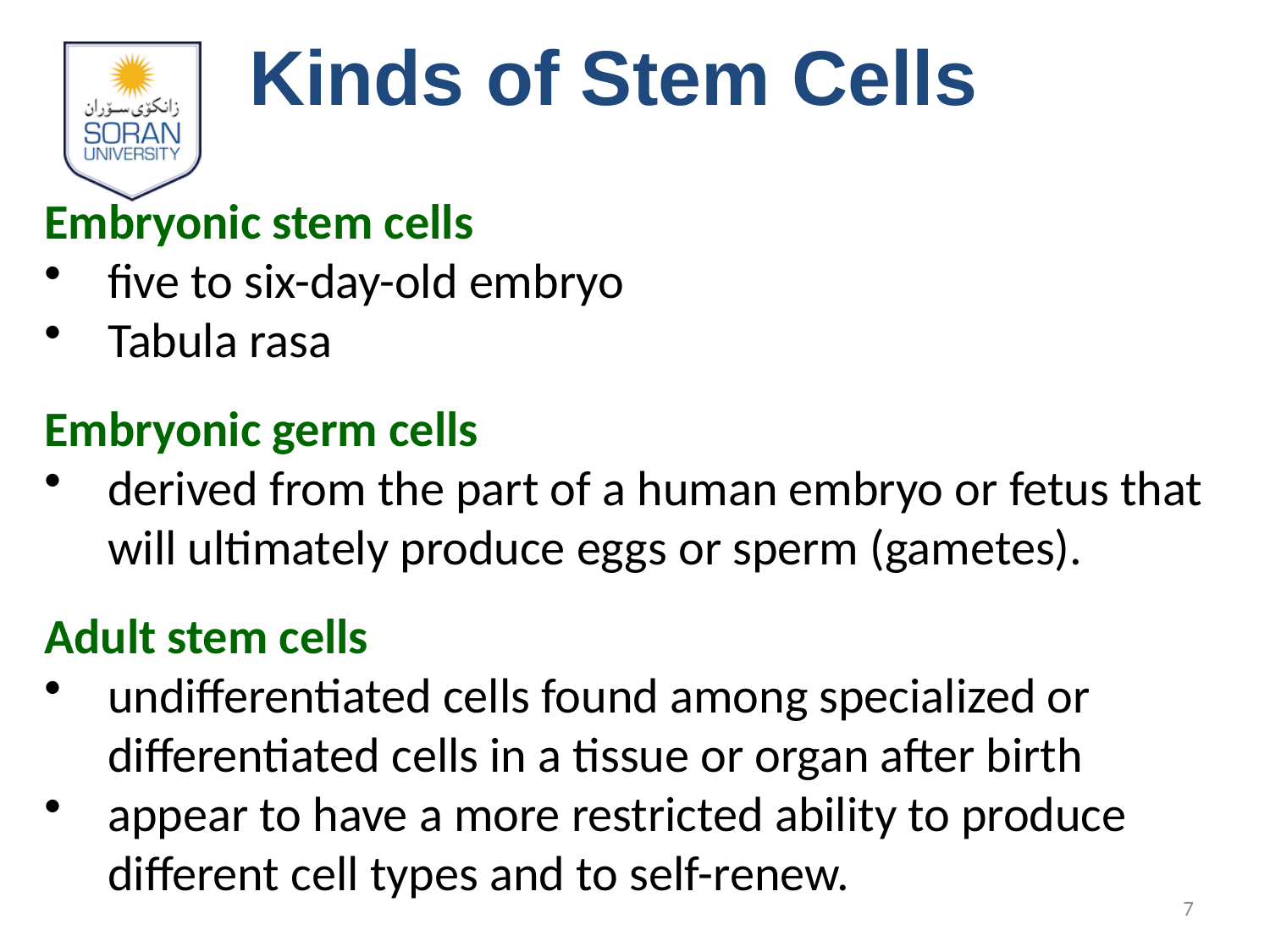

Kinds of Stem Cells
Embryonic stem cells
five to six-day-old embryo
Tabula rasa

Embryonic germ cells
derived from the part of a human embryo or fetus that will ultimately produce eggs or sperm (gametes).

Adult stem cells
undifferentiated cells found among specialized or differentiated cells in a tissue or organ after birth
appear to have a more restricted ability to produce different cell types and to self-renew.
7